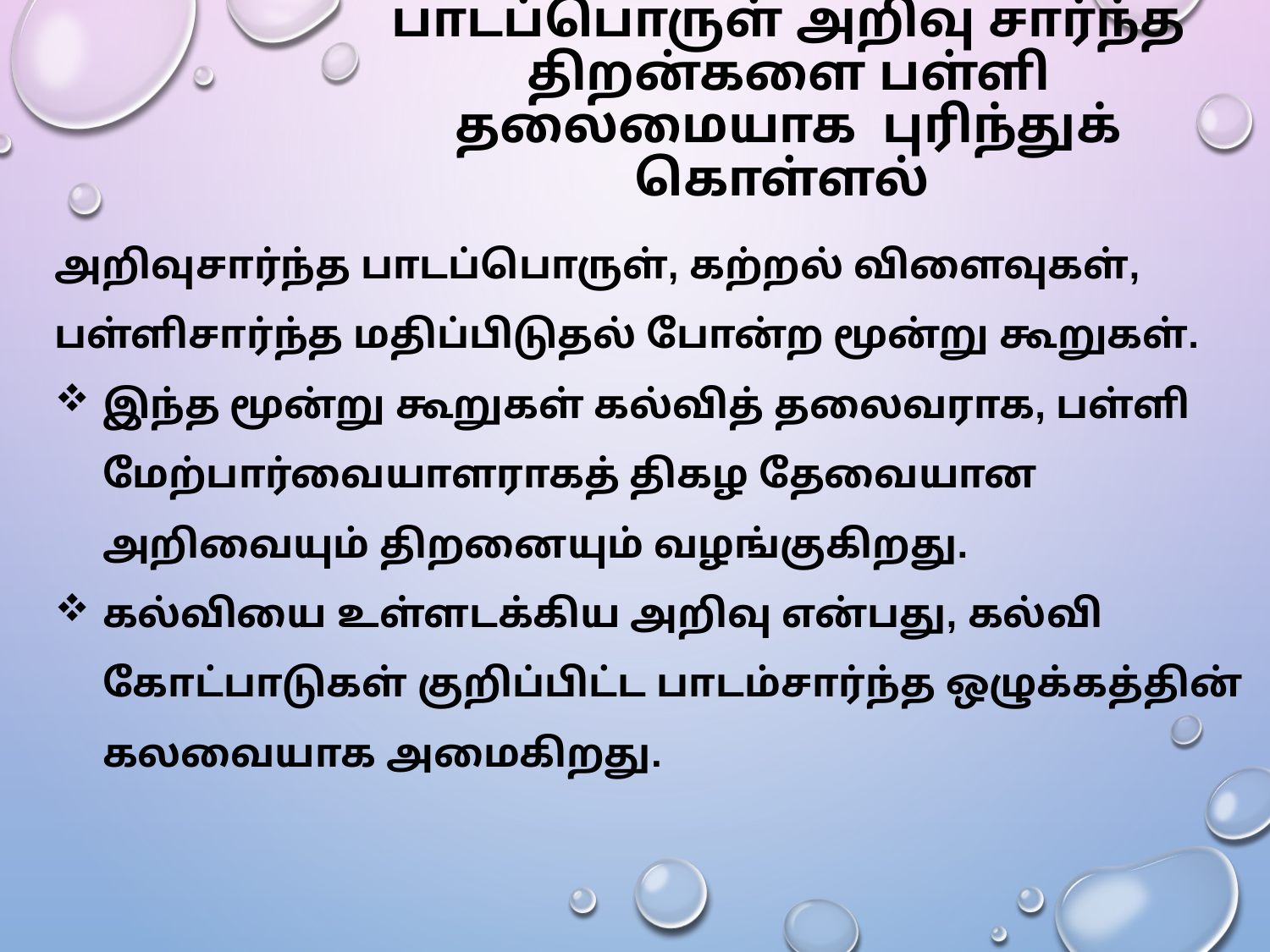

பாடப்பொருள் அறிவு சார்ந்த திறன்களை பள்ளி தலைமையாக  புரிந்துக் கொள்ளல்
அறிவுசார்ந்த பாடப்பொருள், கற்றல் விளைவுகள், பள்ளிசார்ந்த மதிப்பிடுதல் போன்ற மூன்று கூறுகள்.
இந்த மூன்று கூறுகள் கல்வித் தலைவராக, பள்ளி மேற்பார்வையாளராகத் திகழ தேவையான அறிவையும் திறனையும் வழங்குகிறது.
கல்வியை உள்ளடக்கிய அறிவு என்பது, கல்வி கோட்பாடுகள் குறிப்பிட்ட பாடம்சார்ந்த ஒழுக்கத்தின் கலவையாக அமைகிறது.